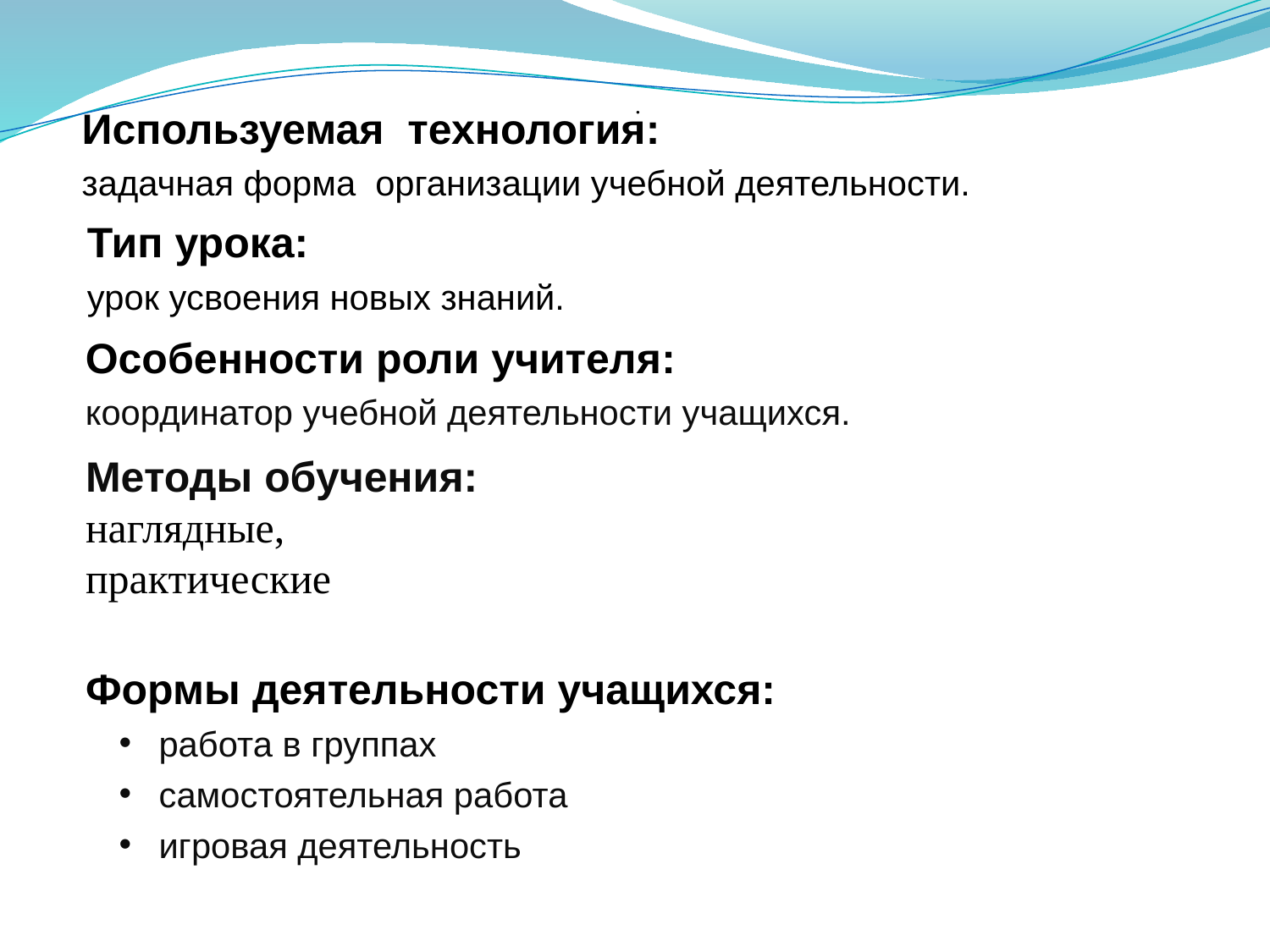

Используемая  технология:
задачная форма  организации учебной деятельности.
 .
Тип урока:
урок усвоения новых знаний.
Особенности роли учителя:
координатор учебной деятельности учащихся.

Методы обучения:
наглядные,
практические
Формы деятельности учащихся:
 работа в группах
 самостоятельная работа
 игровая деятельность